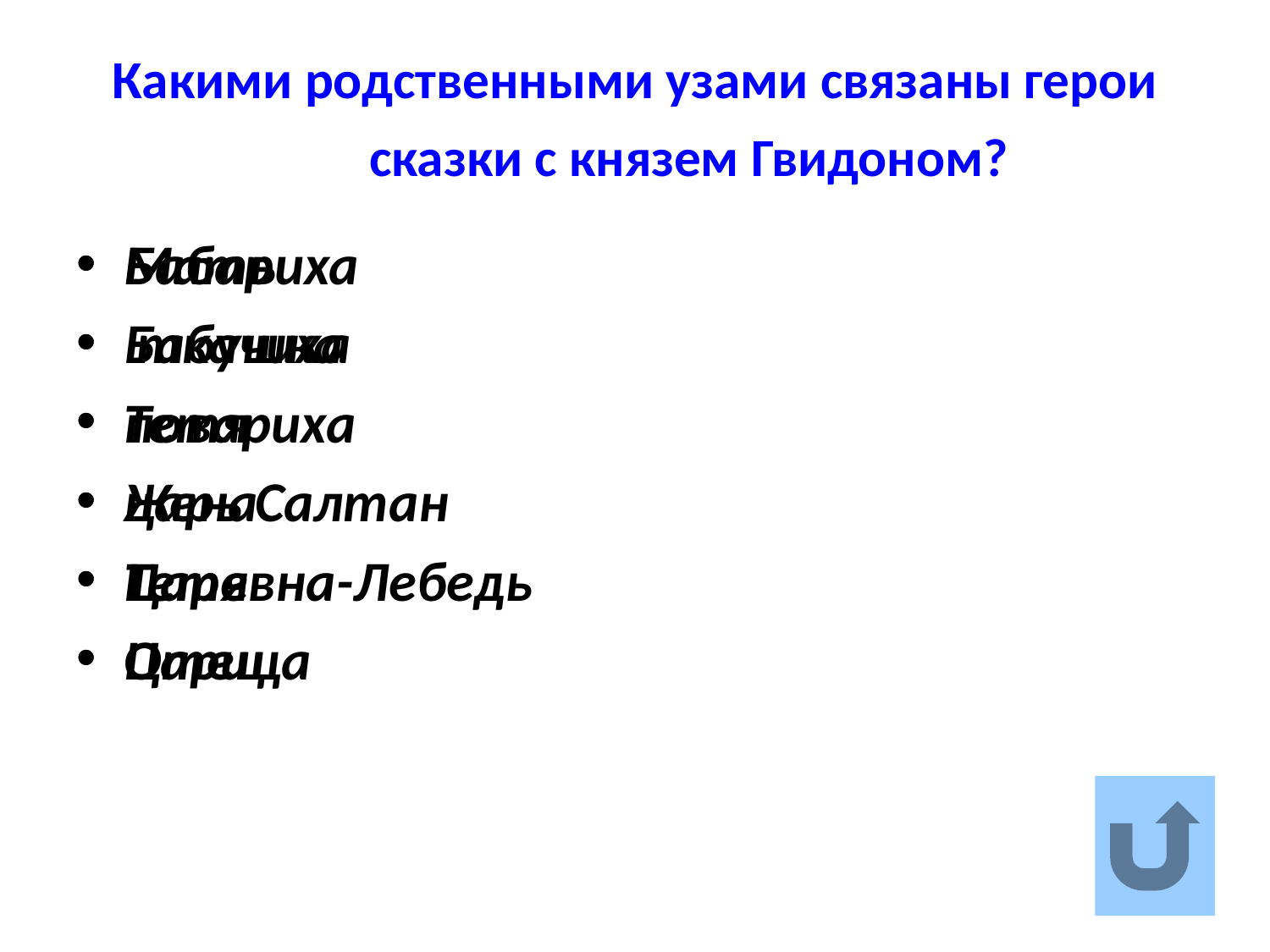

# Какими родственными узами связаны герои сказки с князем Гвидоном?
Бабариха
 ткачиха
повариха
царь Салтан
Царевна-Лебедь
Царица
Мать
Бабушка
Тетя
Жена
Тетя
Отец